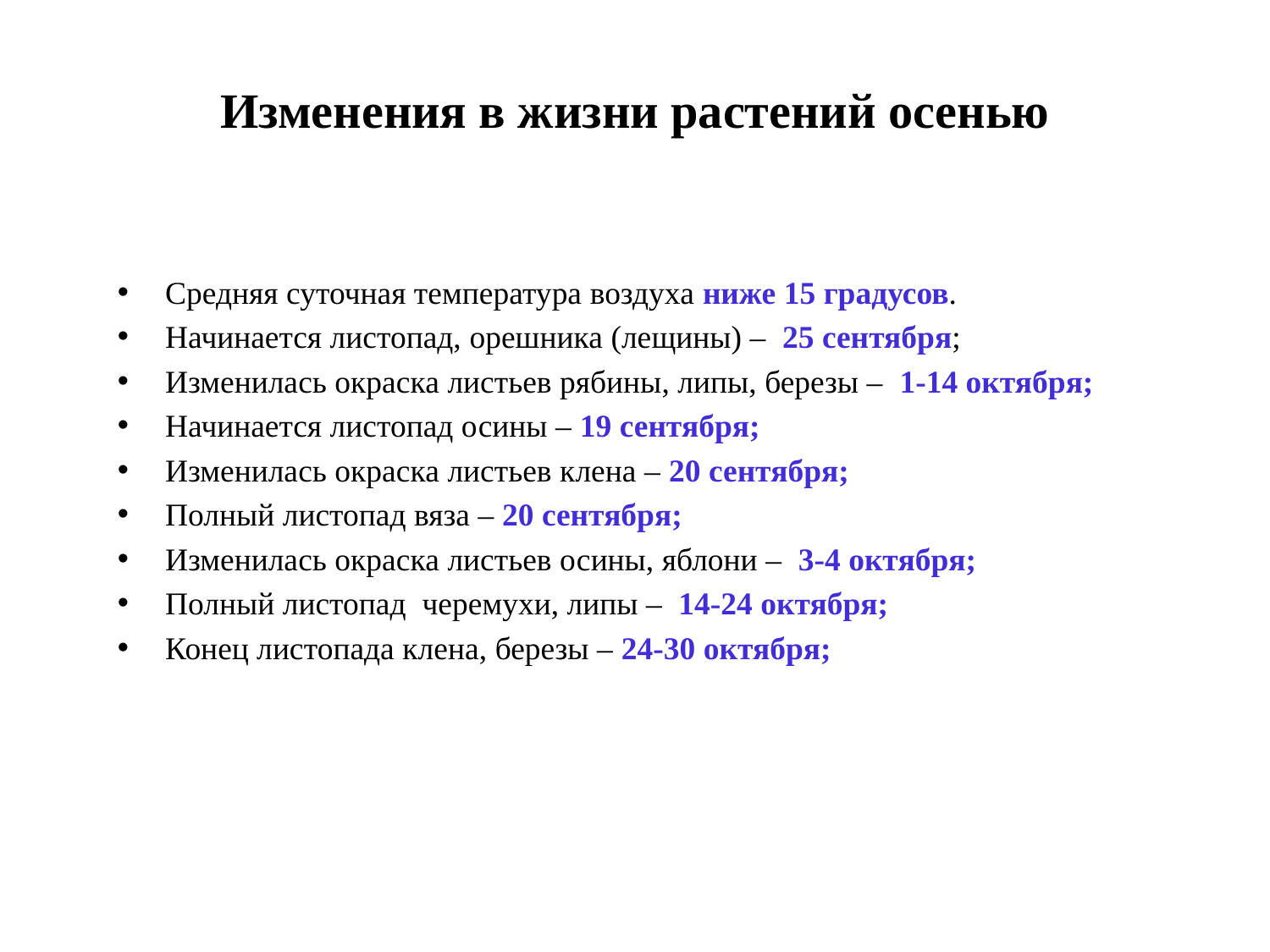

Изменения в жизни растений осенью
Средняя суточная температура воздуха ниже 15 градусов.
Начинается листопад, орешника (лещины) –  25 сентября;
Изменилась окраска листьев рябины, липы, березы –  1-14 октября;
Начинается листопад осины – 19 сентября;
Изменилась окраска листьев клена – 20 сентября;
Полный листопад вяза – 20 сентября;
Изменилась окраска листьев осины, яблони –  3-4 октября;
Полный листопад  черемухи, липы –  14-24 октября;
Конец листопада клена, березы – 24-30 октября;